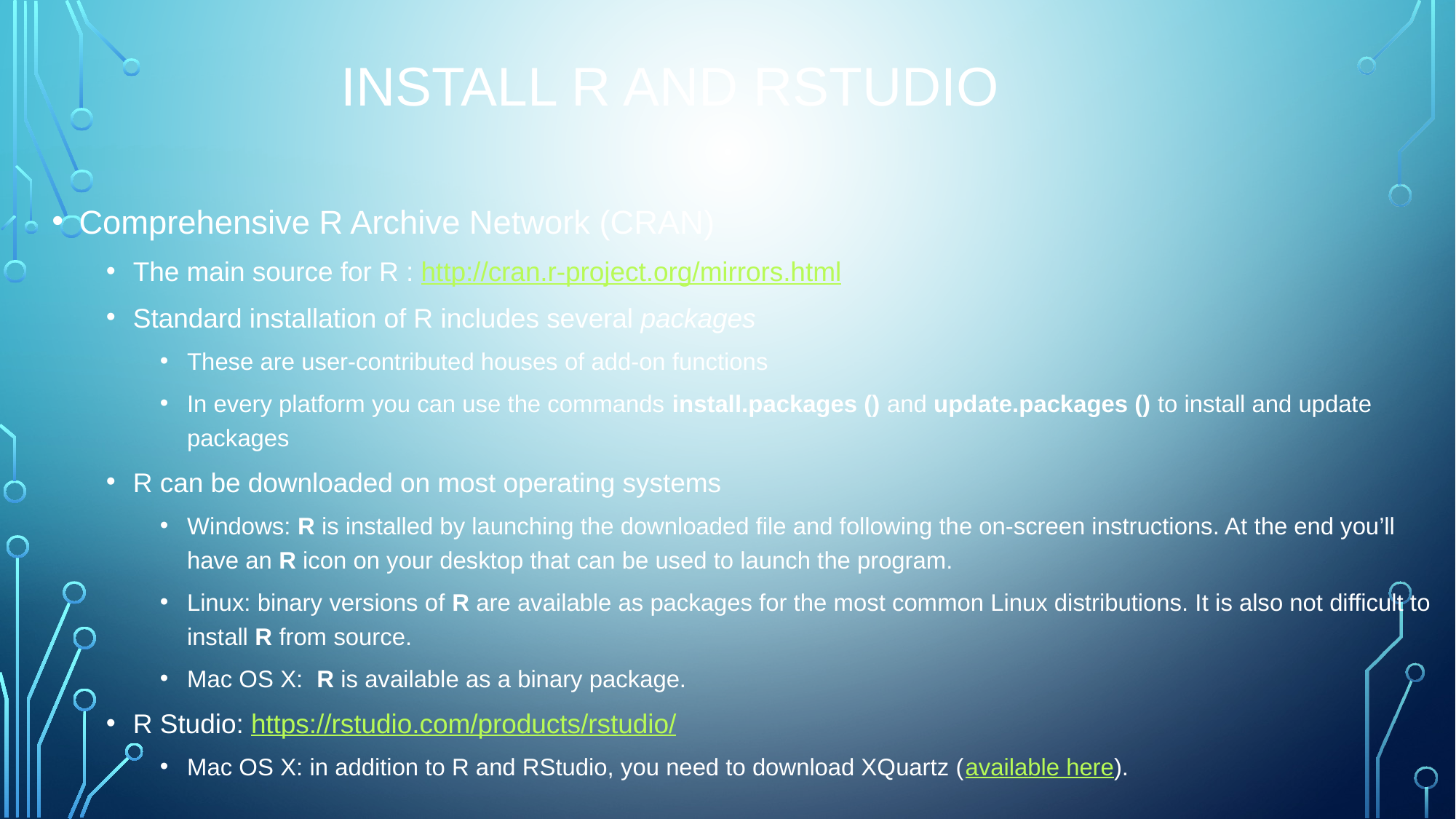

# INSTALL R AND RSTUDIO
Comprehensive R Archive Network (CRAN)
The main source for R : http://cran.r-project.org/mirrors.html
Standard installation of R includes several packages
These are user-contributed houses of add-on functions
In every platform you can use the commands install.packages () and update.packages () to install and update packages
R can be downloaded on most operating systems
Windows: R is installed by launching the downloaded file and following the on-screen instructions. At the end you’ll have an R icon on your desktop that can be used to launch the program.
Linux: binary versions of R are available as packages for the most common Linux distributions. It is also not difficult to install R from source.
Mac OS X:  R is available as a binary package.
R Studio: https://rstudio.com/products/rstudio/
Mac OS X: in addition to R and RStudio, you need to download XQuartz (available here).